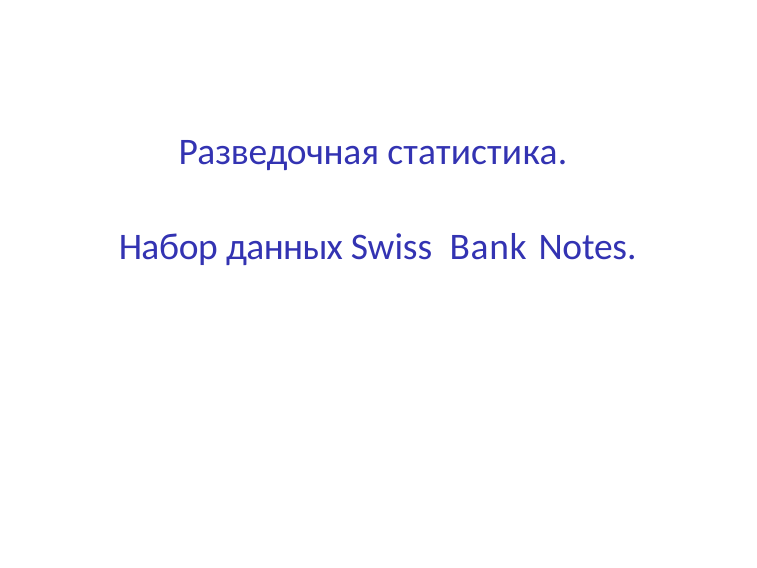

# Разведочная статистика. Набор данных Swiss  Bank Notes.